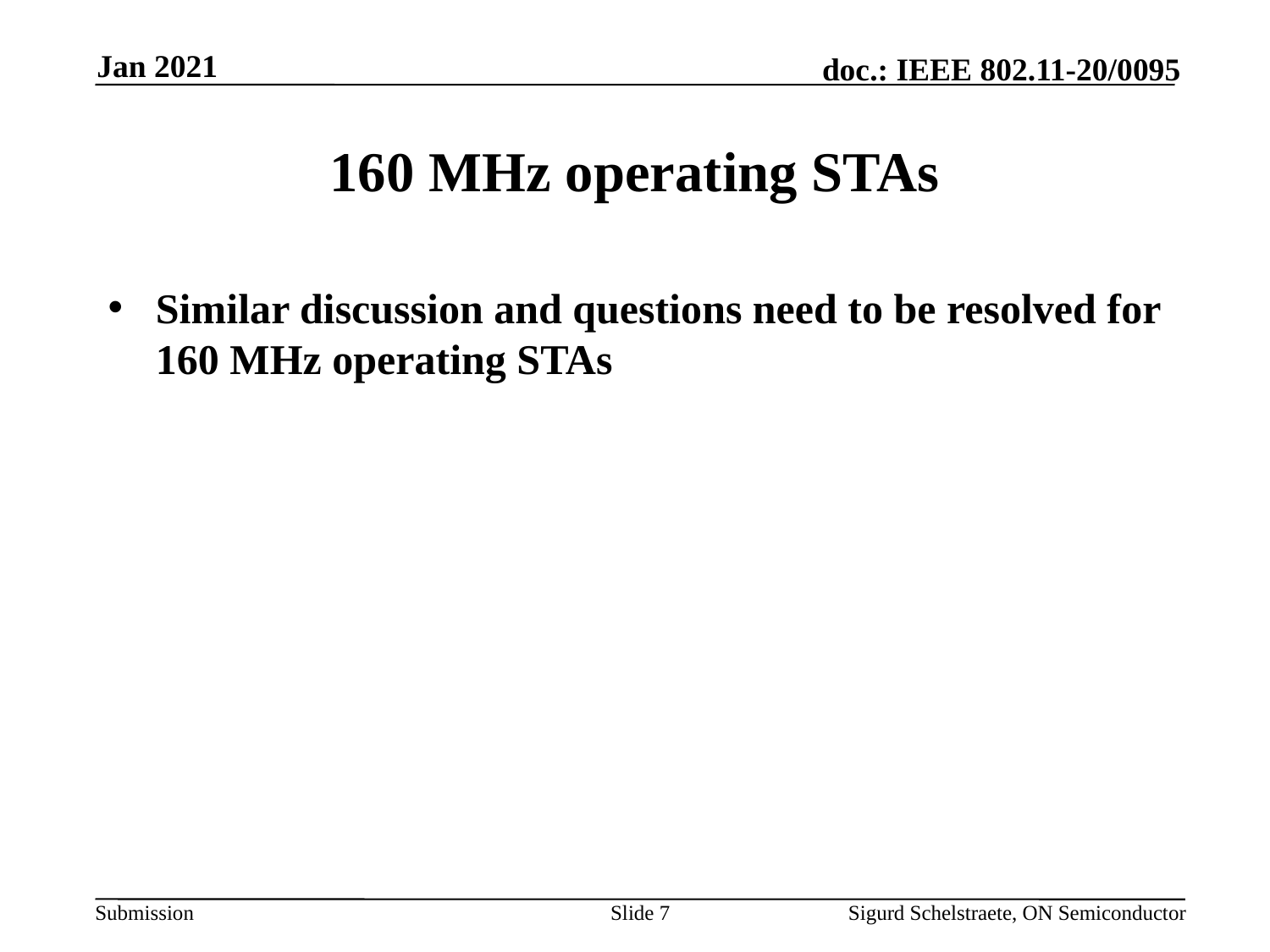

Jan 2021
# 160 MHz operating STAs
Similar discussion and questions need to be resolved for 160 MHz operating STAs
Slide 7
Sigurd Schelstraete, ON Semiconductor